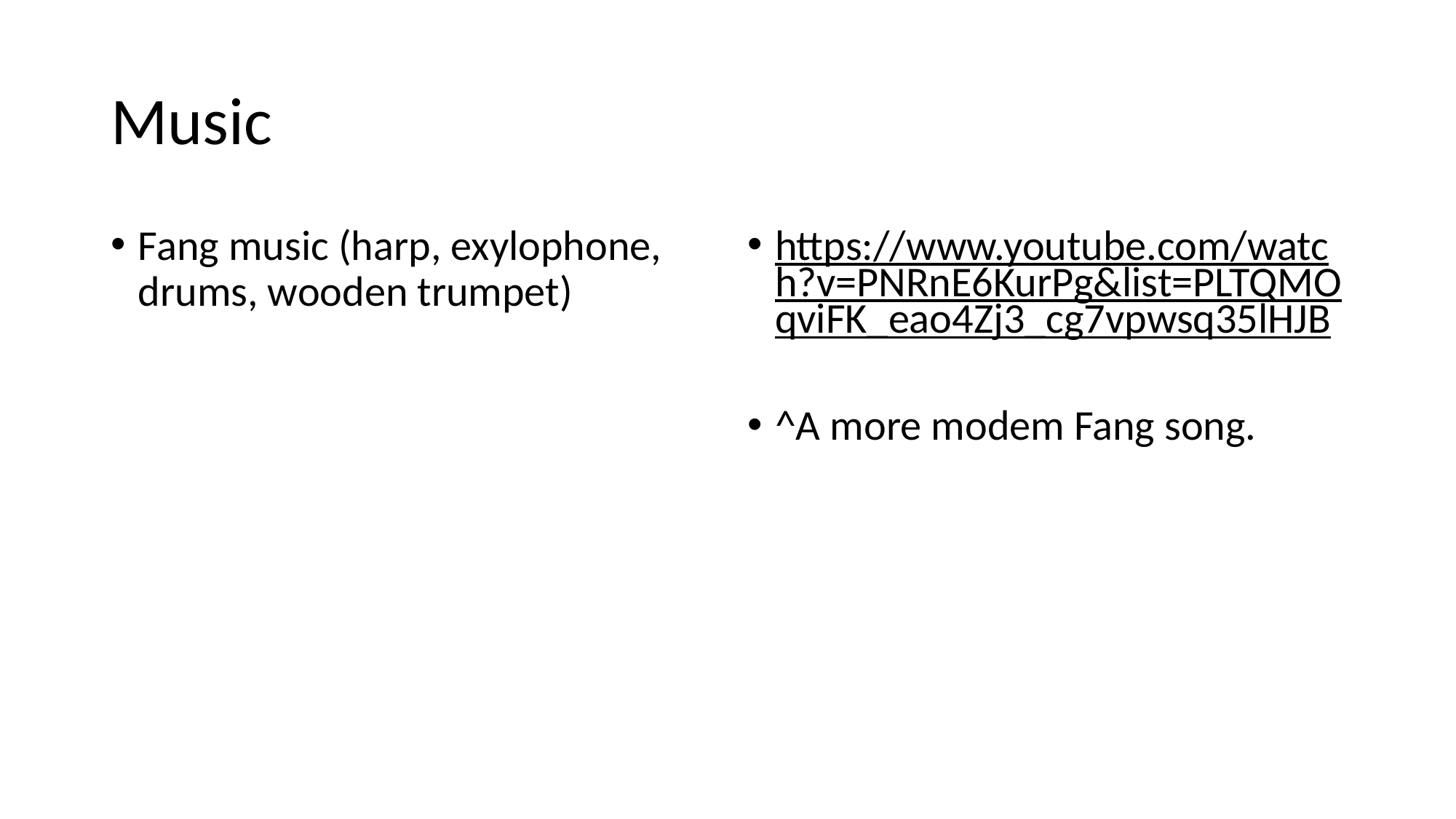

# Music
Fang music (harp, exylophone, drums, wooden trumpet)

https://www.youtube.com/watch?v=PNRnE6KurPg&list=PLTQMOqviFK_eao4Zj3_cg7vpwsq35lHJB
^A more modem Fang song.